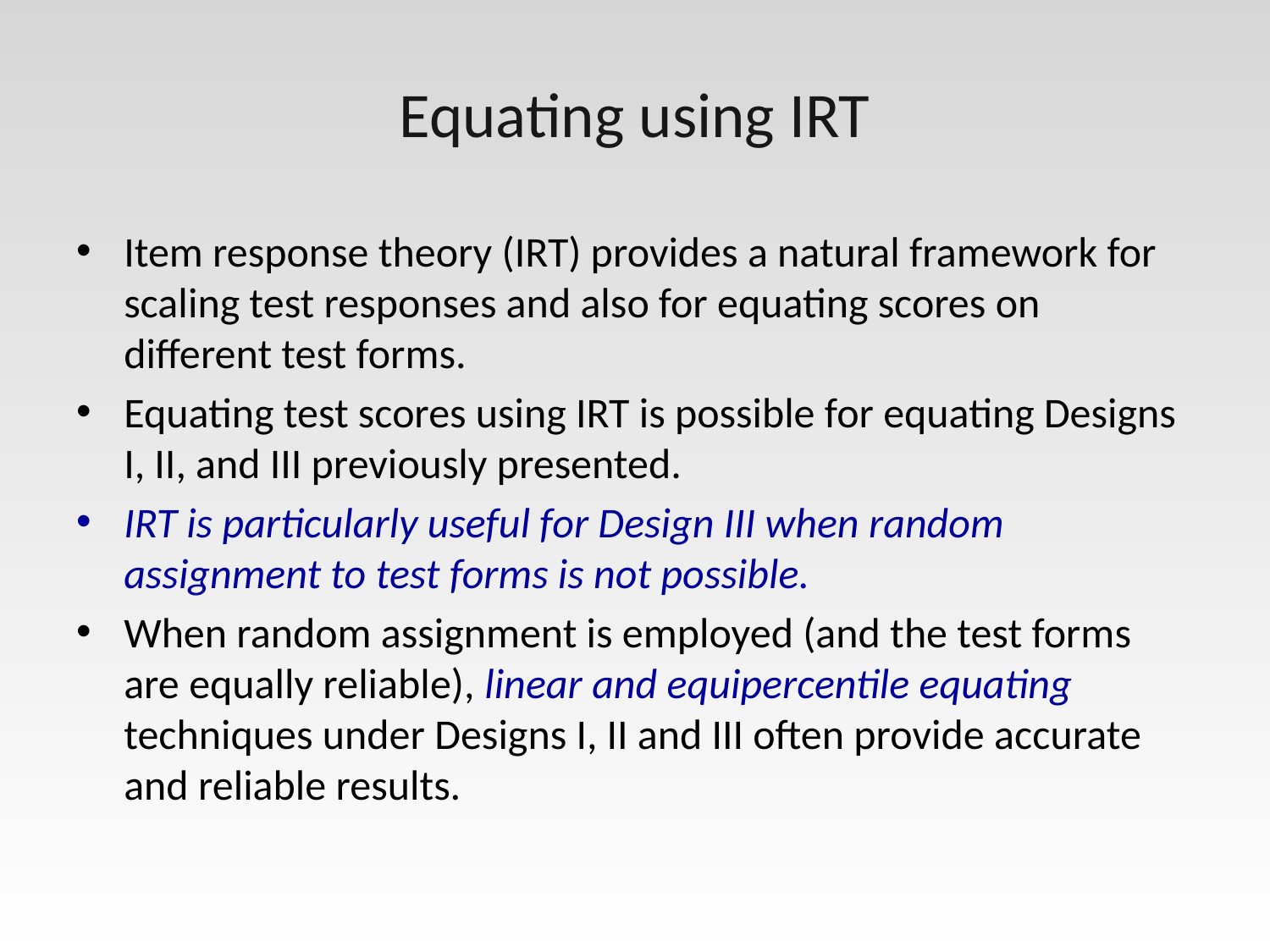

# Equating using IRT

Item response theory (IRT) provides a natural framework for scaling test responses and also for equating scores on different test forms.
Equating test scores using IRT is possible for equating Designs I, II, and III previously presented.
IRT is particularly useful for Design III when random assignment to test forms is not possible.
When random assignment is employed (and the test forms are equally reliable), linear and equipercentile equating techniques under Designs I, II and III often provide accurate and reliable results.